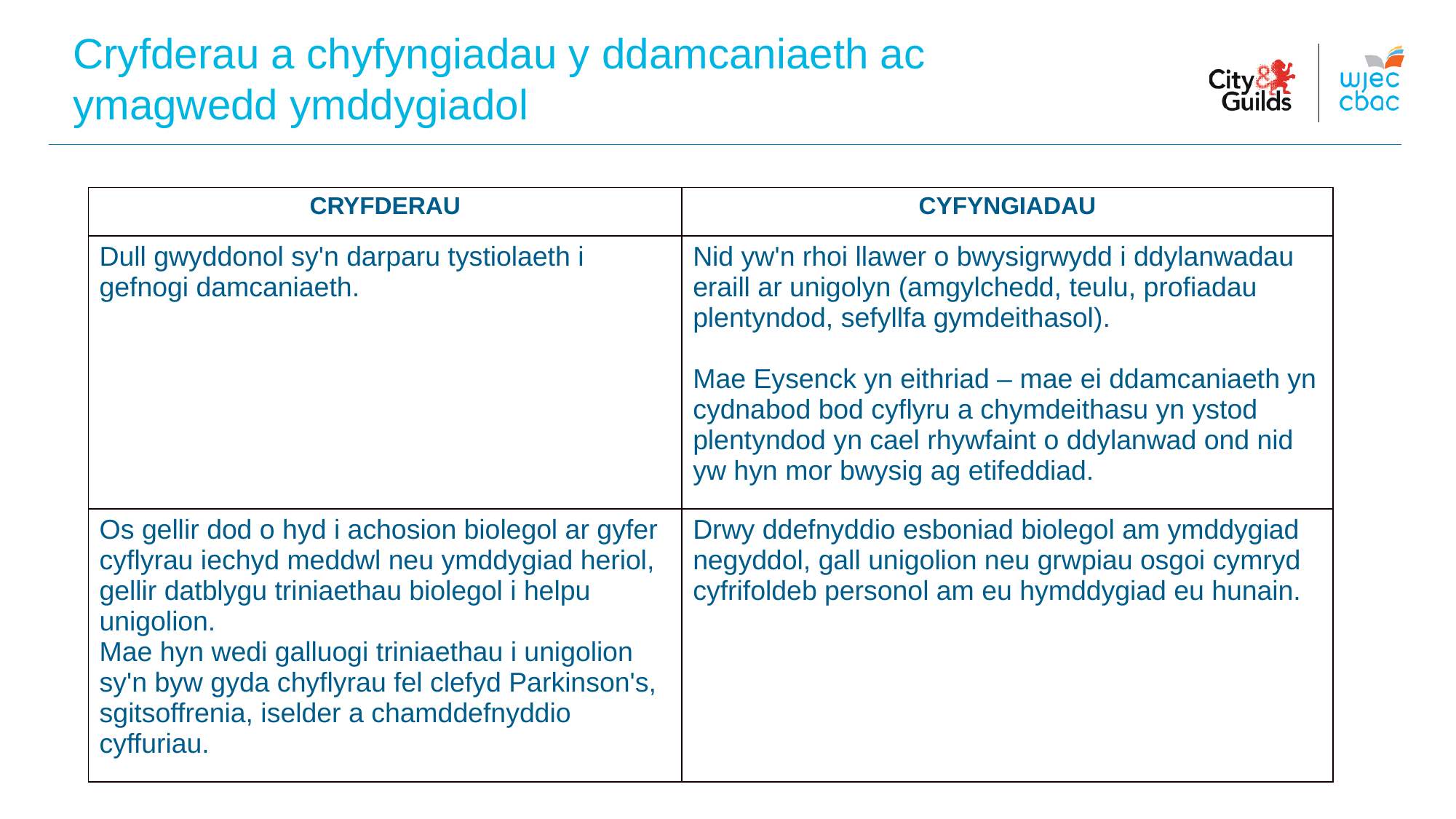

Cryfderau a chyfyngiadau y ddamcaniaeth ac ymagwedd ymddygiadol
| CRYFDERAU | CYFYNGIADAU |
| --- | --- |
| Dull gwyddonol sy'n darparu tystiolaeth i gefnogi damcaniaeth. | Nid yw'n rhoi llawer o bwysigrwydd i ddylanwadau eraill ar unigolyn (amgylchedd, teulu, profiadau plentyndod, sefyllfa gymdeithasol). Mae Eysenck yn eithriad – mae ei ddamcaniaeth yn cydnabod bod cyflyru a chymdeithasu yn ystod plentyndod yn cael rhywfaint o ddylanwad ond nid yw hyn mor bwysig ag etifeddiad. |
| Os gellir dod o hyd i achosion biolegol ar gyfer cyflyrau iechyd meddwl neu ymddygiad heriol, gellir datblygu triniaethau biolegol i helpu unigolion. Mae hyn wedi galluogi triniaethau i unigolion sy'n byw gyda chyflyrau fel clefyd Parkinson's, sgitsoffrenia, iselder a chamddefnyddio cyffuriau. | Drwy ddefnyddio esboniad biolegol am ymddygiad negyddol, gall unigolion neu grwpiau osgoi cymryd cyfrifoldeb personol am eu hymddygiad eu hunain. |